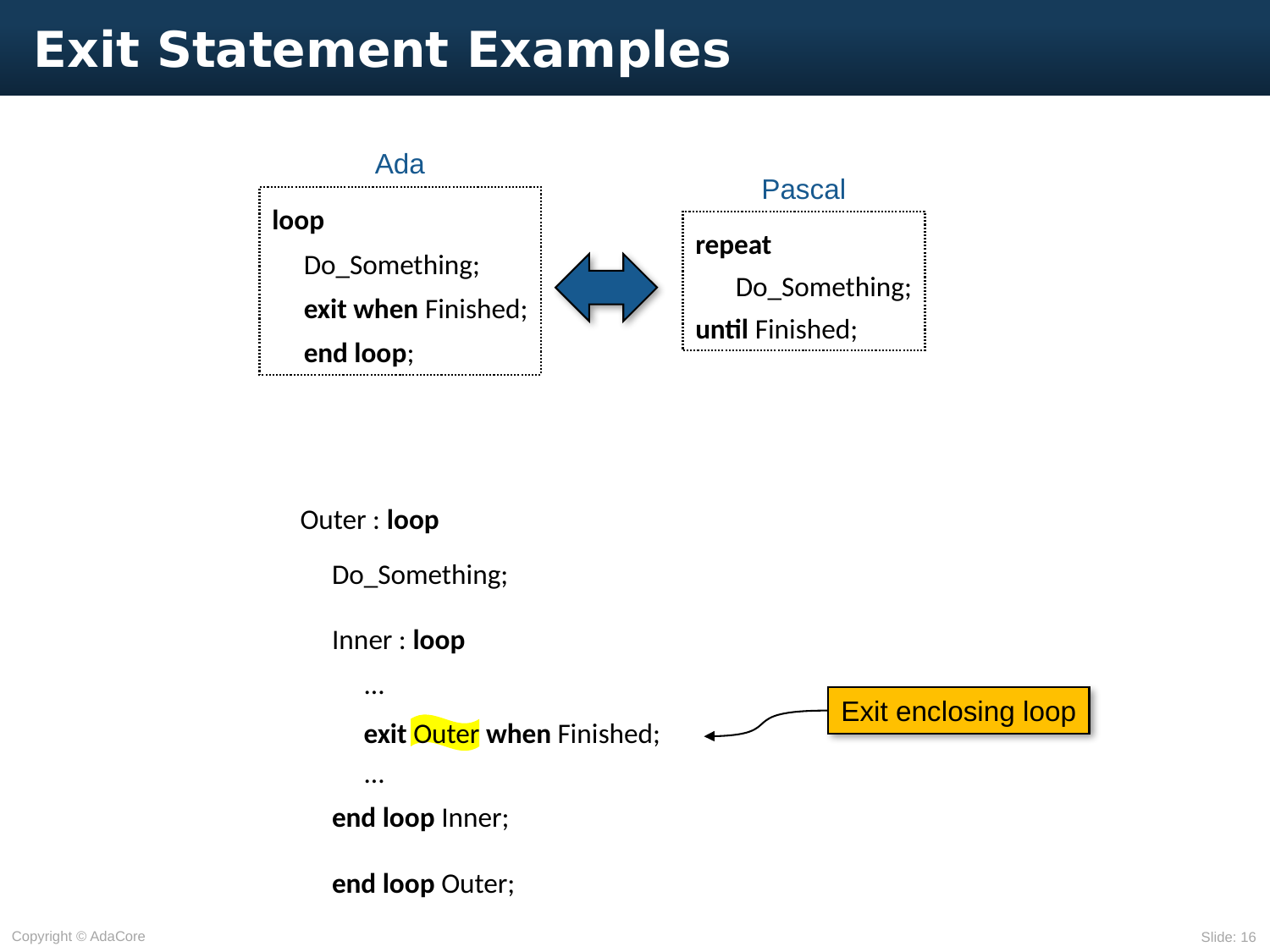

# Exit Statement Examples
Ada
loop
Do_Something;
exit when Finished;
end loop;
Pascal
repeat
	Do_Something;
until Finished;

Outer : loop
Do_Something;
Inner : loop
...
exit Outer when Finished;
...
end loop Inner;
end loop Outer;
Exit enclosing loop